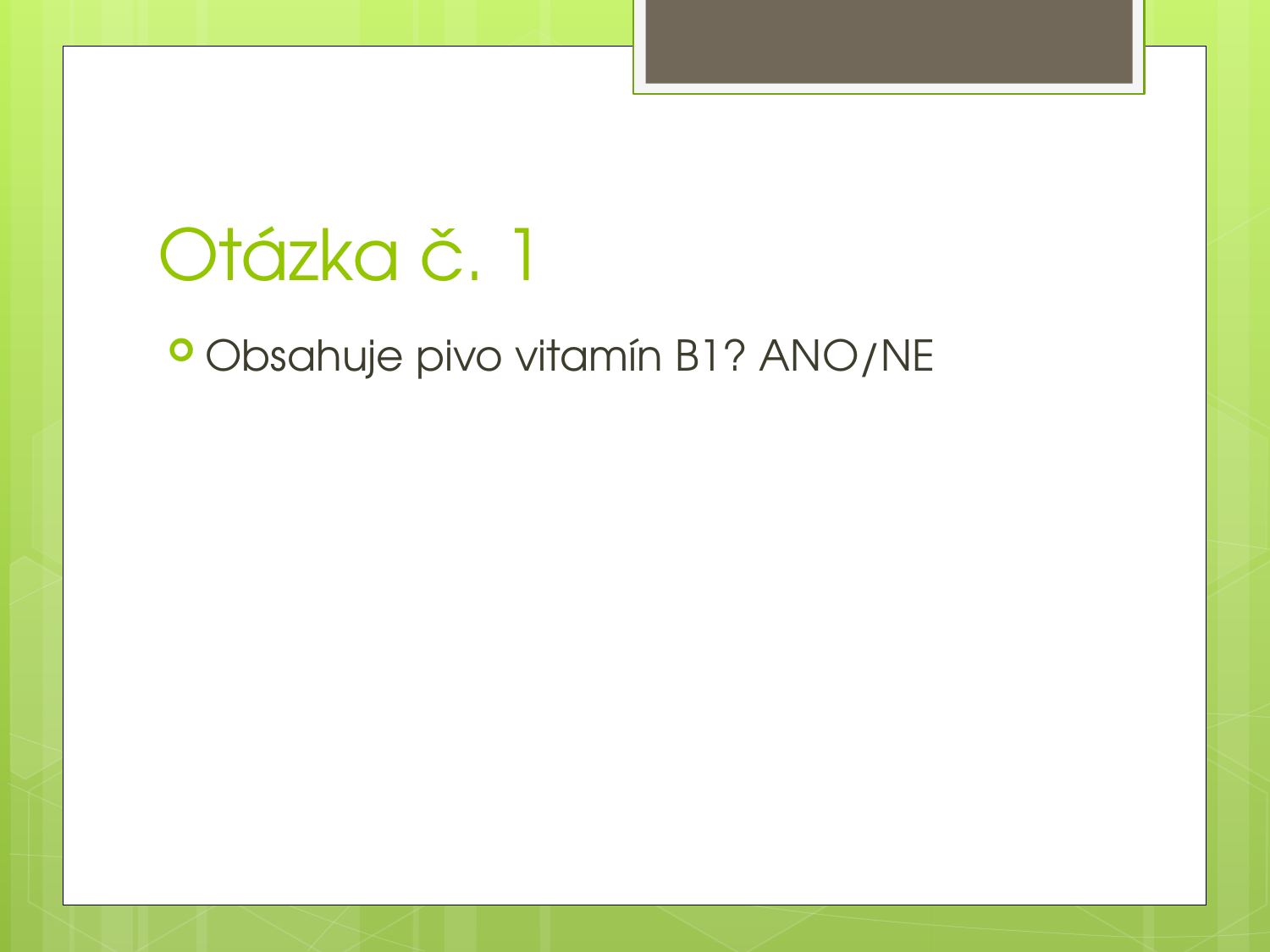

# Otázka č. 1
Obsahuje pivo vitamín B1? ANO/NE